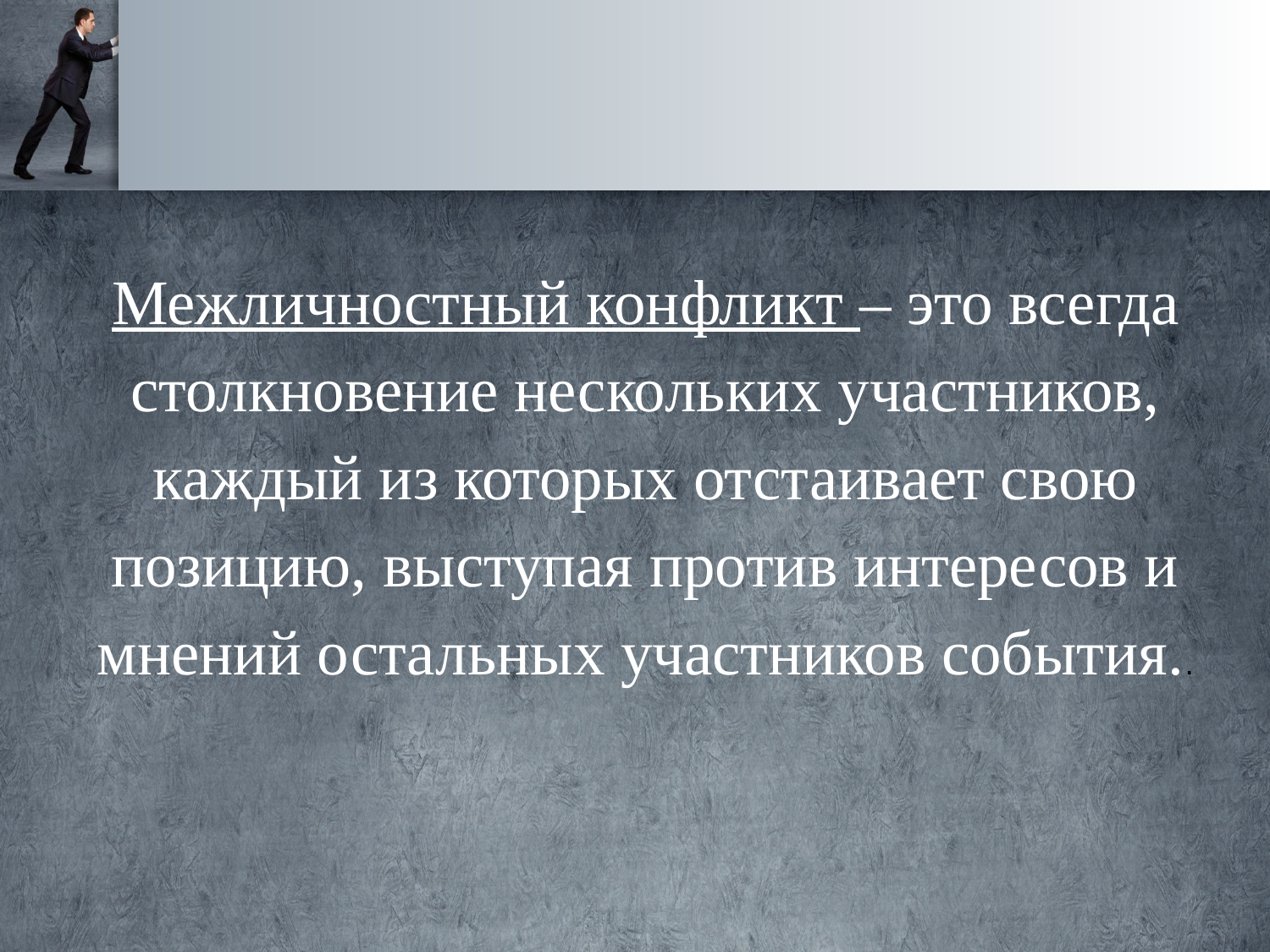

Межличностный конфликт – это всегда столкновение нескольких участников, каждый из которых отстаивает свою позицию, выступая против интересов и мнений остальных участников события..